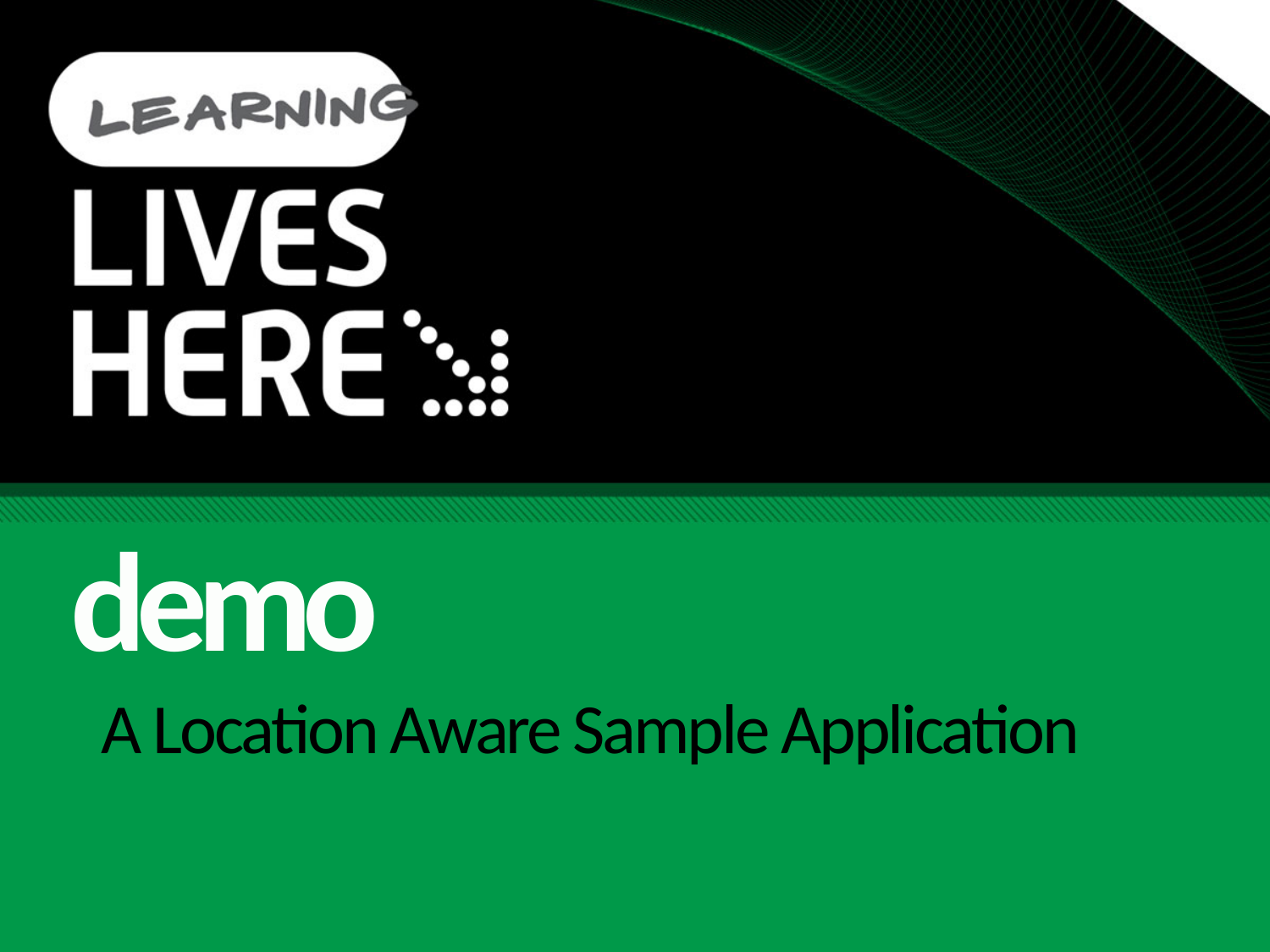

demo
# A Location Aware Sample Application